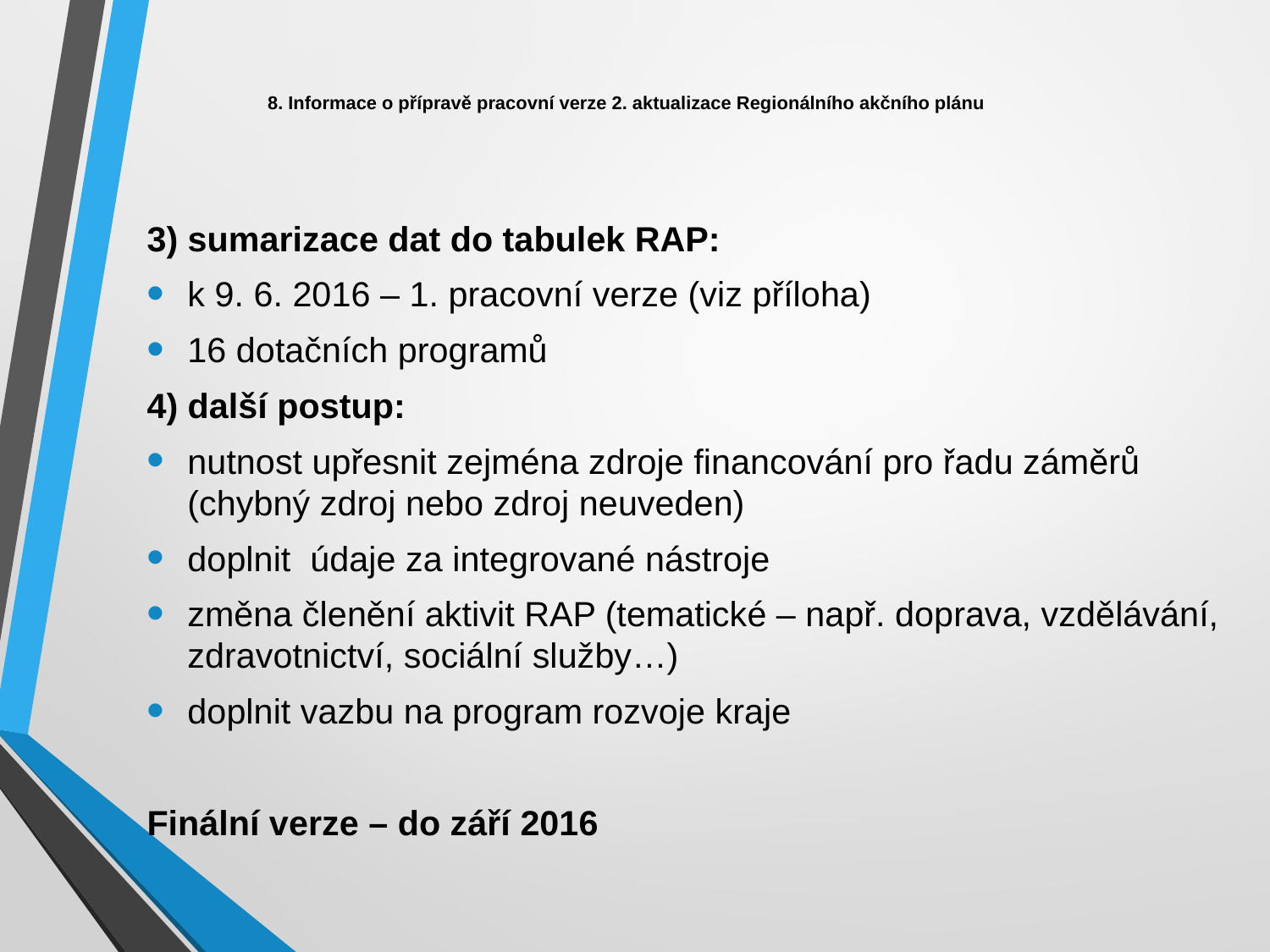

# 8. Informace o přípravě pracovní verze 2. aktualizace Regionálního akčního plánu

3) sumarizace dat do tabulek RAP:
k 9. 6. 2016 – 1. pracovní verze (viz příloha)
16 dotačních programů
4) další postup:
nutnost upřesnit zejména zdroje financování pro řadu záměrů (chybný zdroj nebo zdroj neuveden)
doplnit  údaje za integrované nástroje
změna členění aktivit RAP (tematické – např. doprava, vzdělávání, zdravotnictví, sociální služby…)
doplnit vazbu na program rozvoje kraje

Finální verze – do září 2016